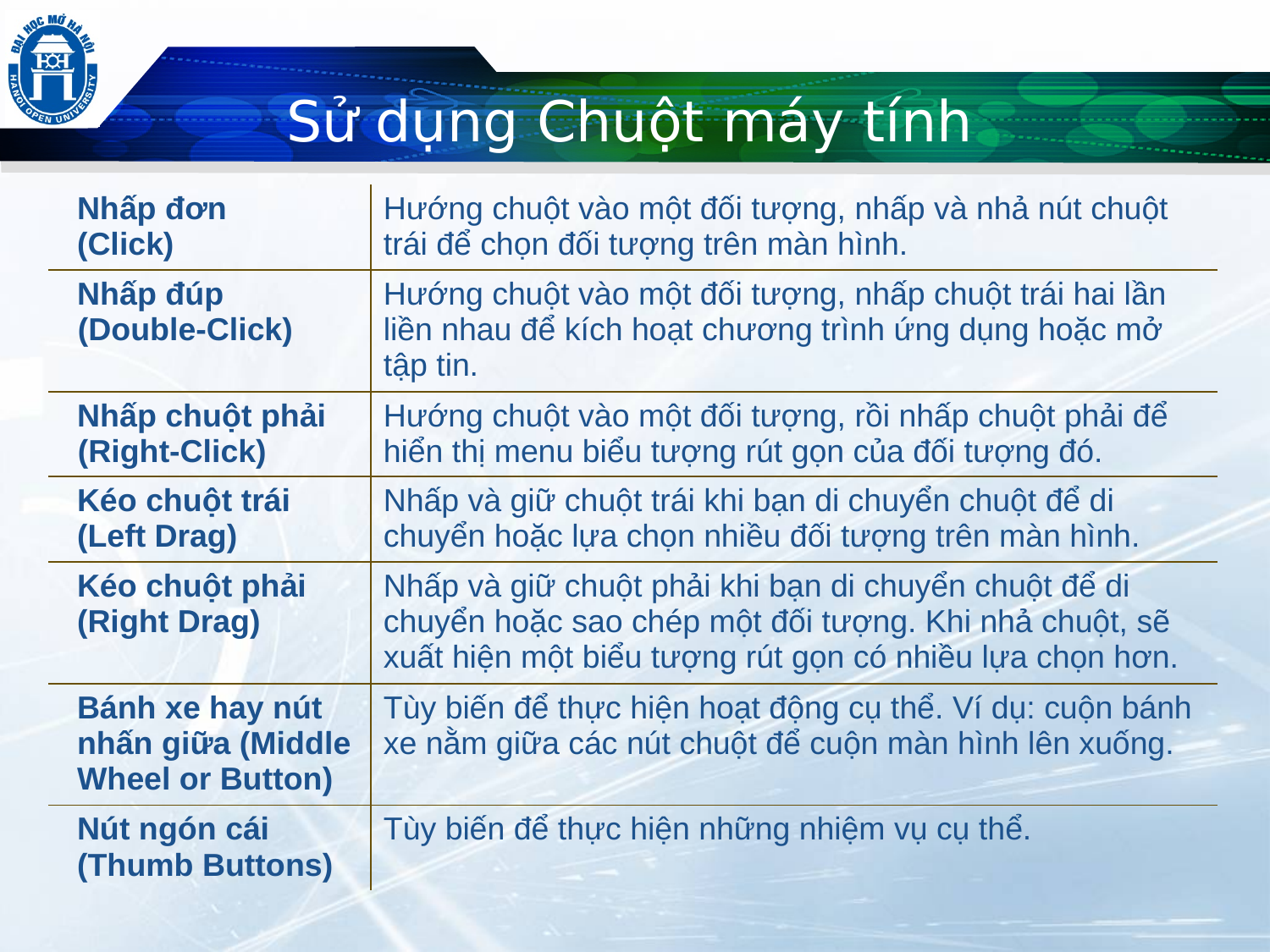

Sử dụng Chuột máy tính
| Nhấp đơn (Click) | Hướng chuột vào một đối tượng, nhấp và nhả nút chuột trái để chọn đối tượng trên màn hình. |
| --- | --- |
| Nhấp đúp (Double-Click) | Hướng chuột vào một đối tượng, nhấp chuột trái hai lần liền nhau để kích hoạt chương trình ứng dụng hoặc mở tập tin. |
| Nhấp chuột phải (Right-Click) | Hướng chuột vào một đối tượng, rồi nhấp chuột phải để hiển thị menu biểu tượng rút gọn của đối tượng đó. |
| Kéo chuột trái (Left Drag) | Nhấp và giữ chuột trái khi bạn di chuyển chuột để di chuyển hoặc lựa chọn nhiều đối tượng trên màn hình. |
| Kéo chuột phải (Right Drag) | Nhấp và giữ chuột phải khi bạn di chuyển chuột để di chuyển hoặc sao chép một đối tượng. Khi nhả chuột, sẽ xuất hiện một biểu tượng rút gọn có nhiều lựa chọn hơn. |
| Bánh xe hay nút nhấn giữa (Middle Wheel or Button) | Tùy biến để thực hiện hoạt động cụ thể. Ví dụ: cuộn bánh xe nằm giữa các nút chuột để cuộn màn hình lên xuống. |
| Nút ngón cái (Thumb Buttons) | Tùy biến để thực hiện những nhiệm vụ cụ thể. |